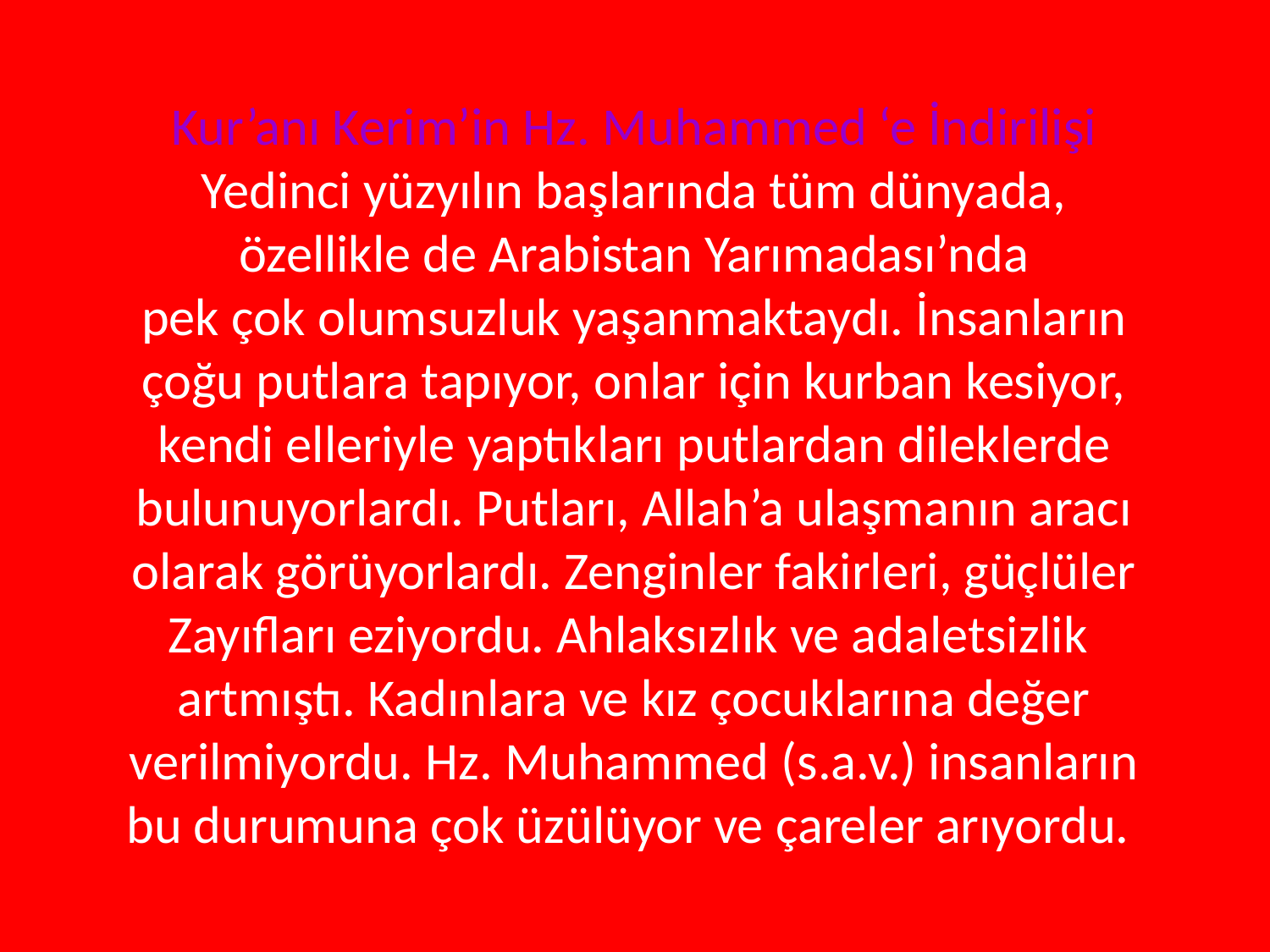

Kur’anı Kerim’in Hz. Muhammed ‘e İndirilişi
Yedinci yüzyılın başlarında tüm dünyada,
özellikle de Arabistan Yarımadası’nda
pek çok olumsuzluk yaşanmaktaydı. İnsanların
çoğu putlara tapıyor, onlar için kurban kesiyor,
kendi elleriyle yaptıkları putlardan dileklerde
bulunuyorlardı. Putları, Allah’a ulaşmanın aracı
olarak görüyorlardı. Zenginler fakirleri, güçlüler
Zayıfları eziyordu. Ahlaksızlık ve adaletsizlik
artmıştı. Kadınlara ve kız çocuklarına değer verilmiyordu. Hz. Muhammed (s.a.v.) insanların bu durumuna çok üzülüyor ve çareler arıyordu.